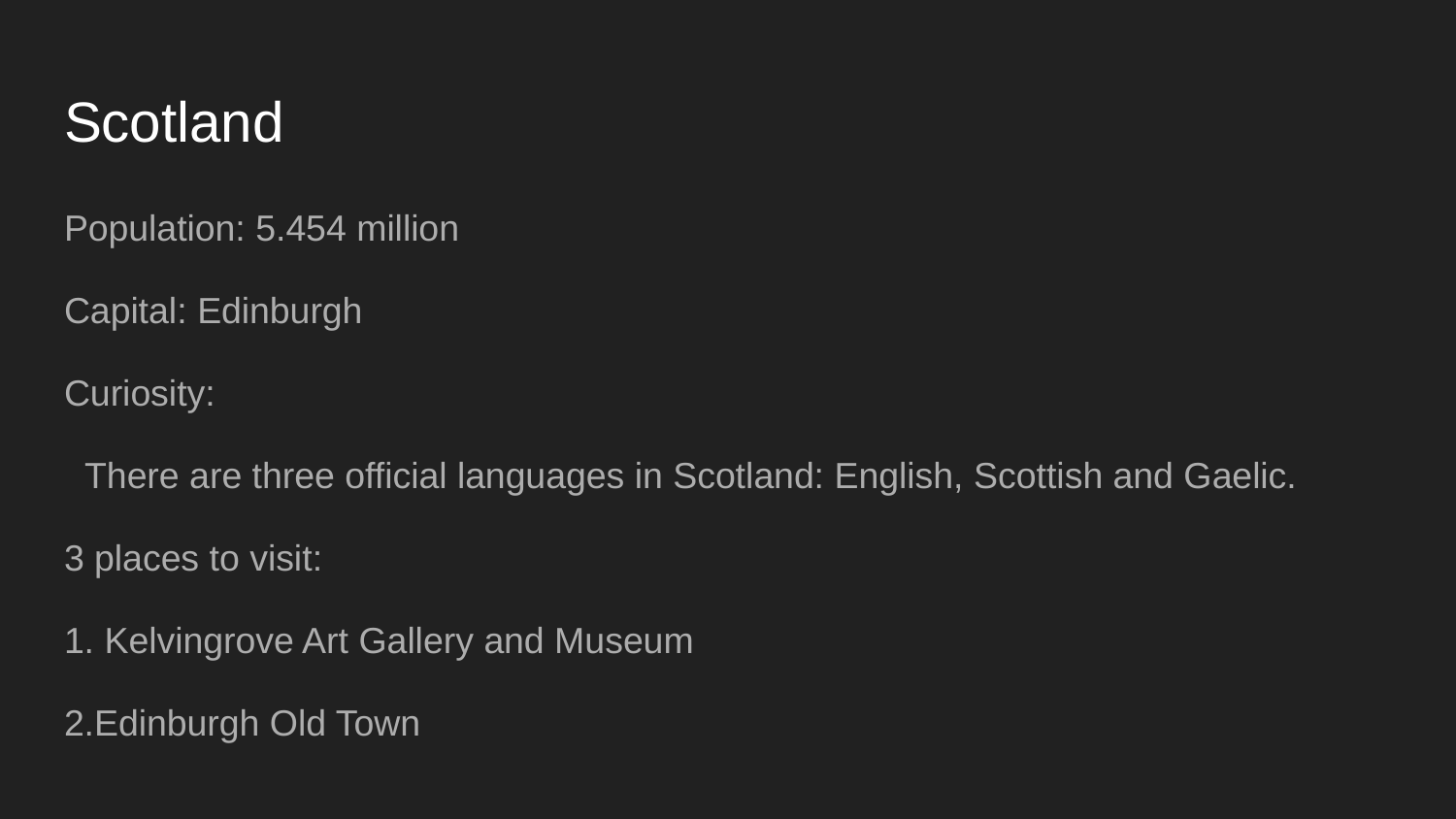

# Scotland
Population: 5.454 million
Capital: Edinburgh
Curiosity:
  There are three official languages in Scotland: English, Scottish and Gaelic.
3 places to visit:
1. Kelvingrove Art Gallery and Museum
2.Edinburgh Old Town